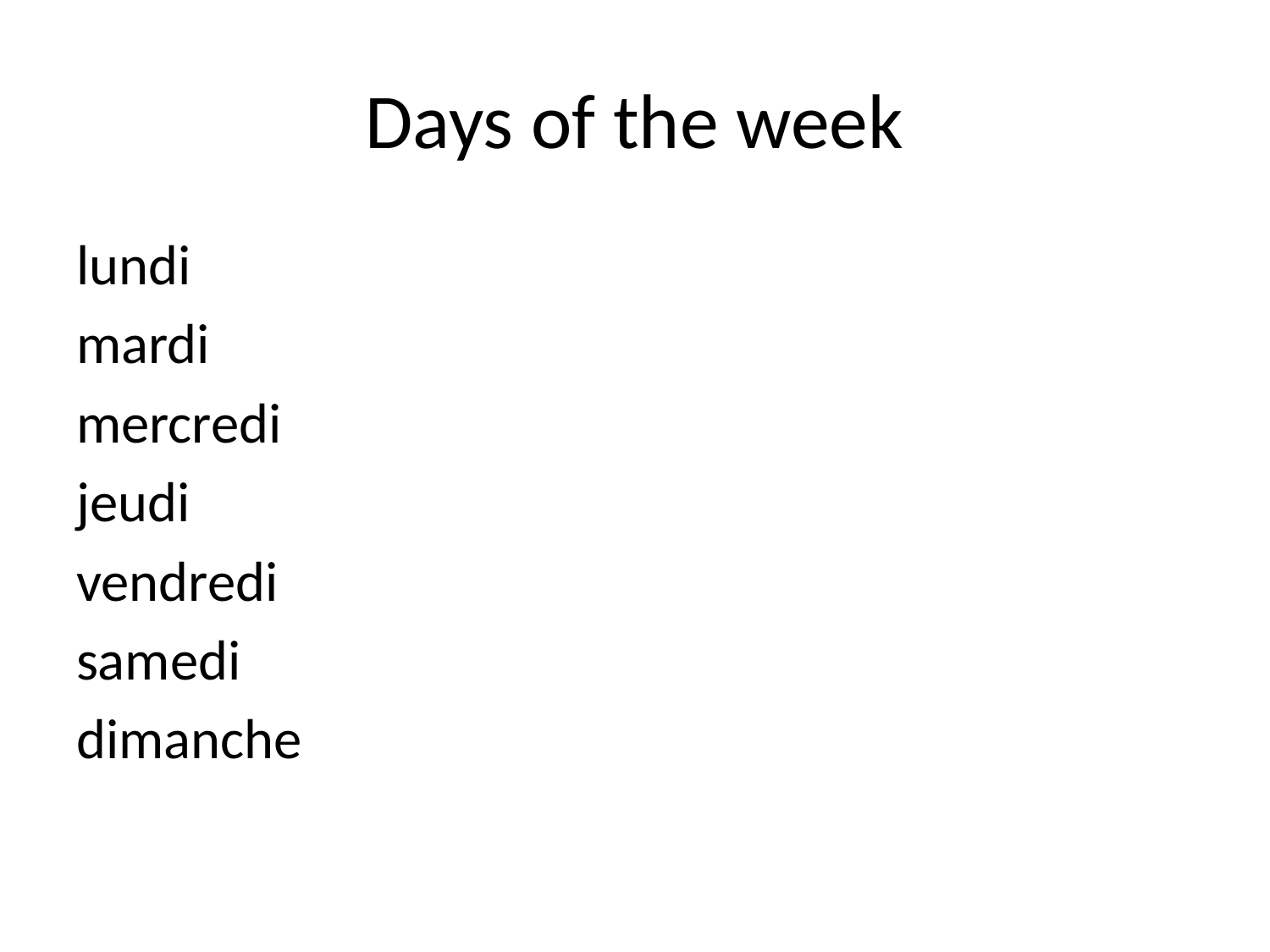

# Days of the week
lundi
mardi
mercredi
jeudi
vendredi
samedi
dimanche